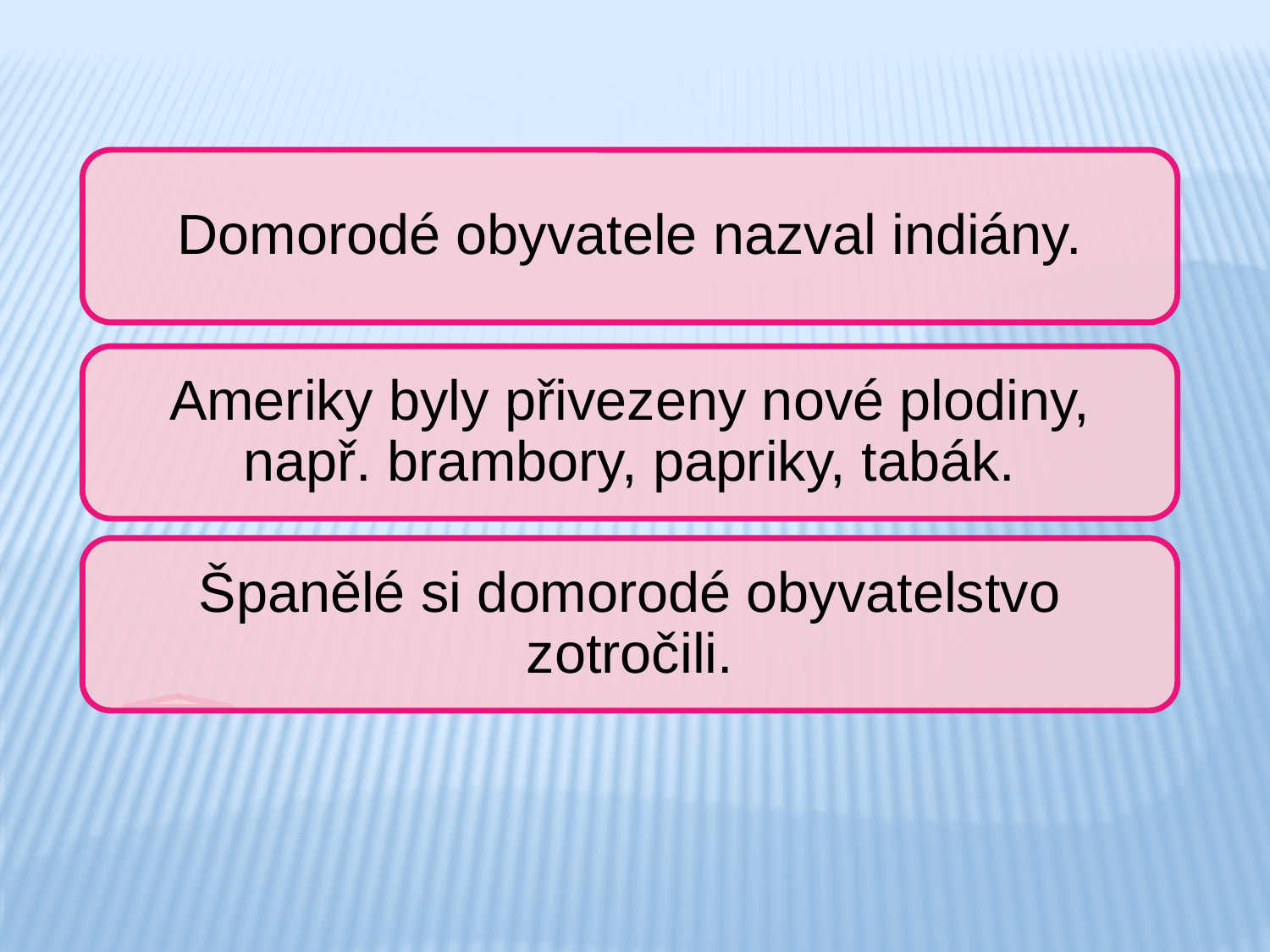

Domorodé obyvatele nazval indiány.
Ameriky byly přivezeny nové plodiny, např. brambory, papriky, tabák.
Španělé si domorodé obyvatelstvo zotročili.